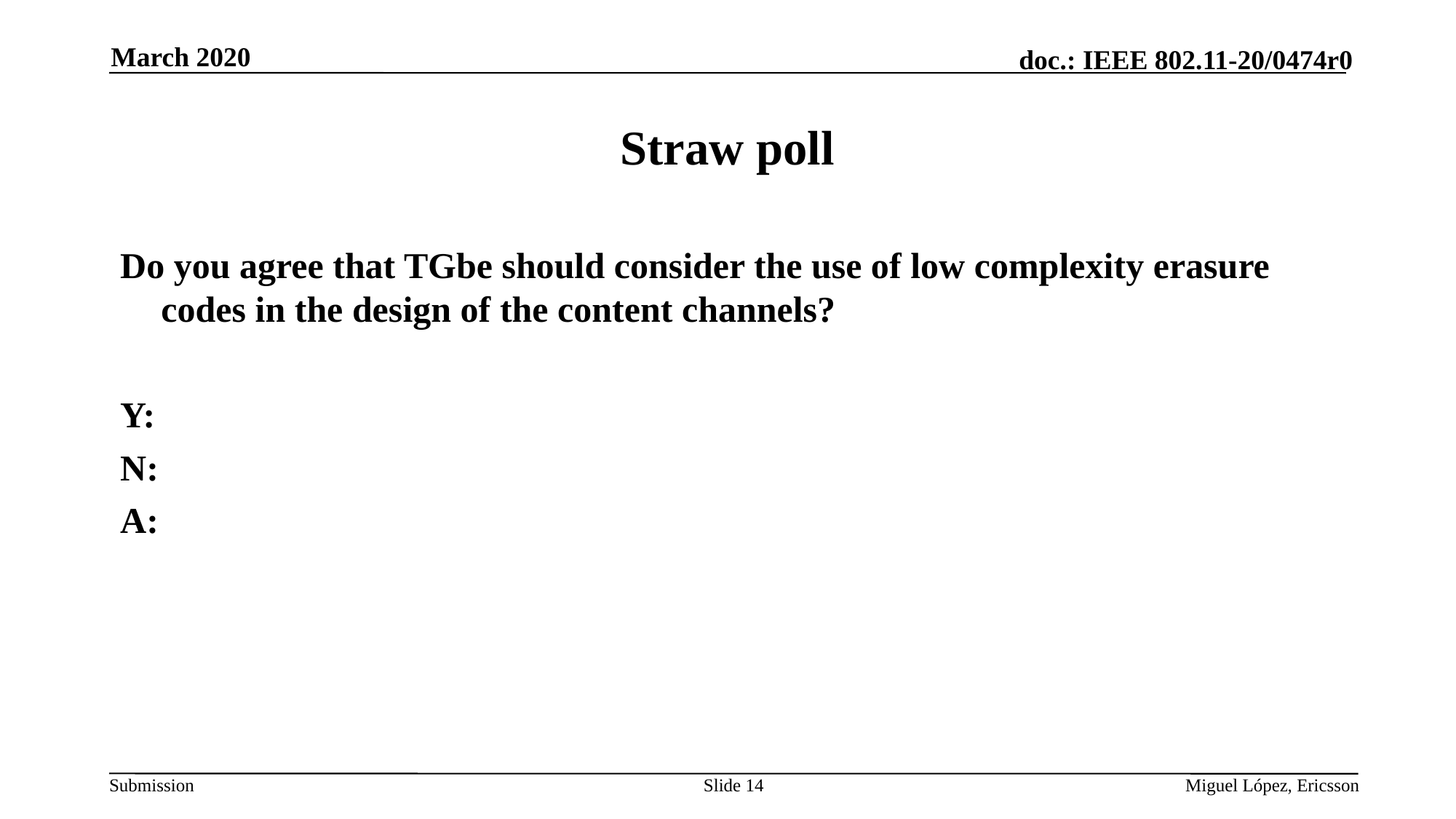

March 2020
# Straw poll
Do you agree that TGbe should consider the use of low complexity erasure codes in the design of the content channels?

Y:
N:
A:
Slide 14
Miguel López, Ericsson